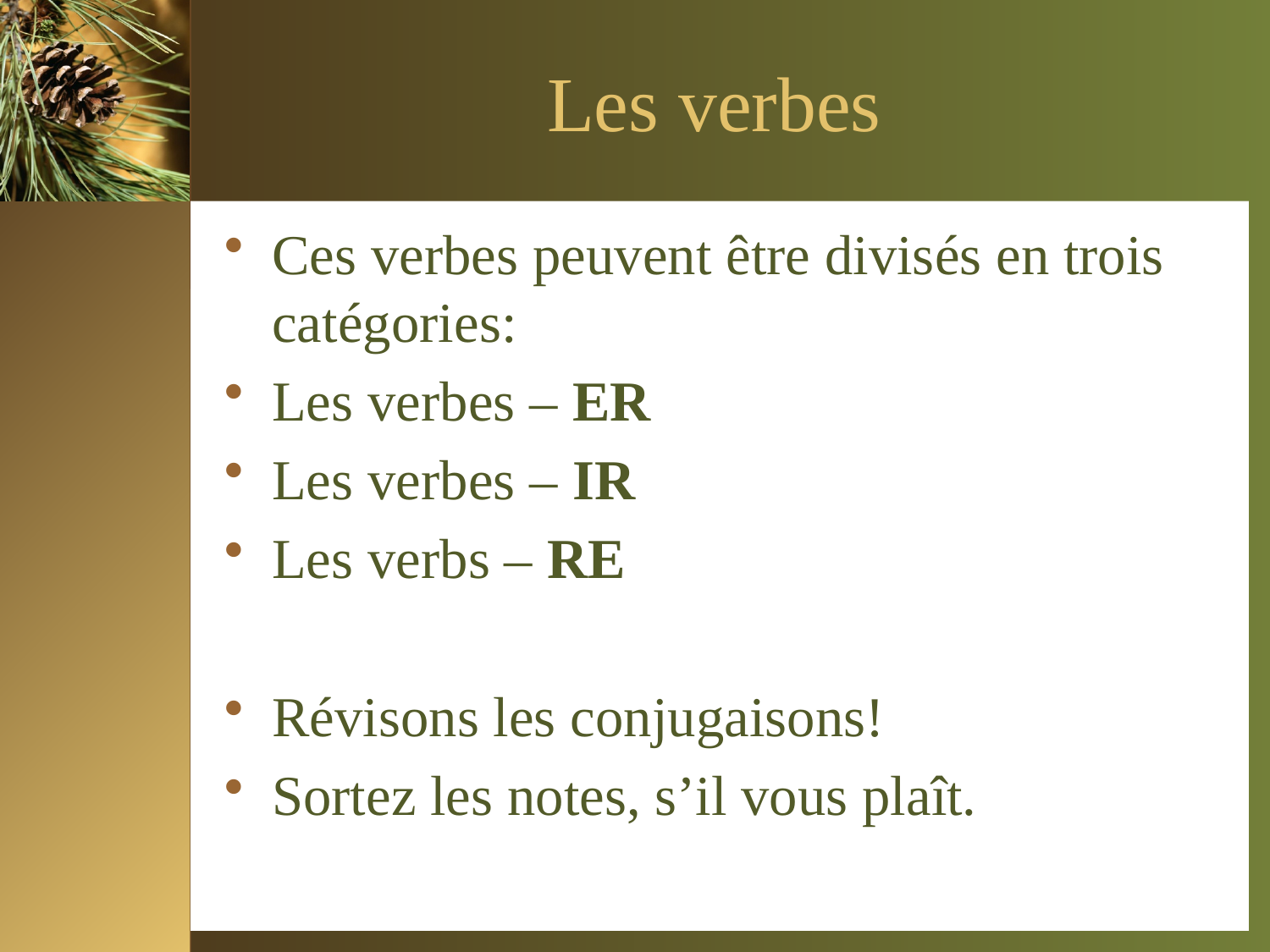

# Les verbes
Ces verbes peuvent être divisés en trois catégories:
Les verbes – ER
Les verbes – IR
Les verbs – RE

Révisons les conjugaisons!
Sortez les notes, s’il vous plaît.